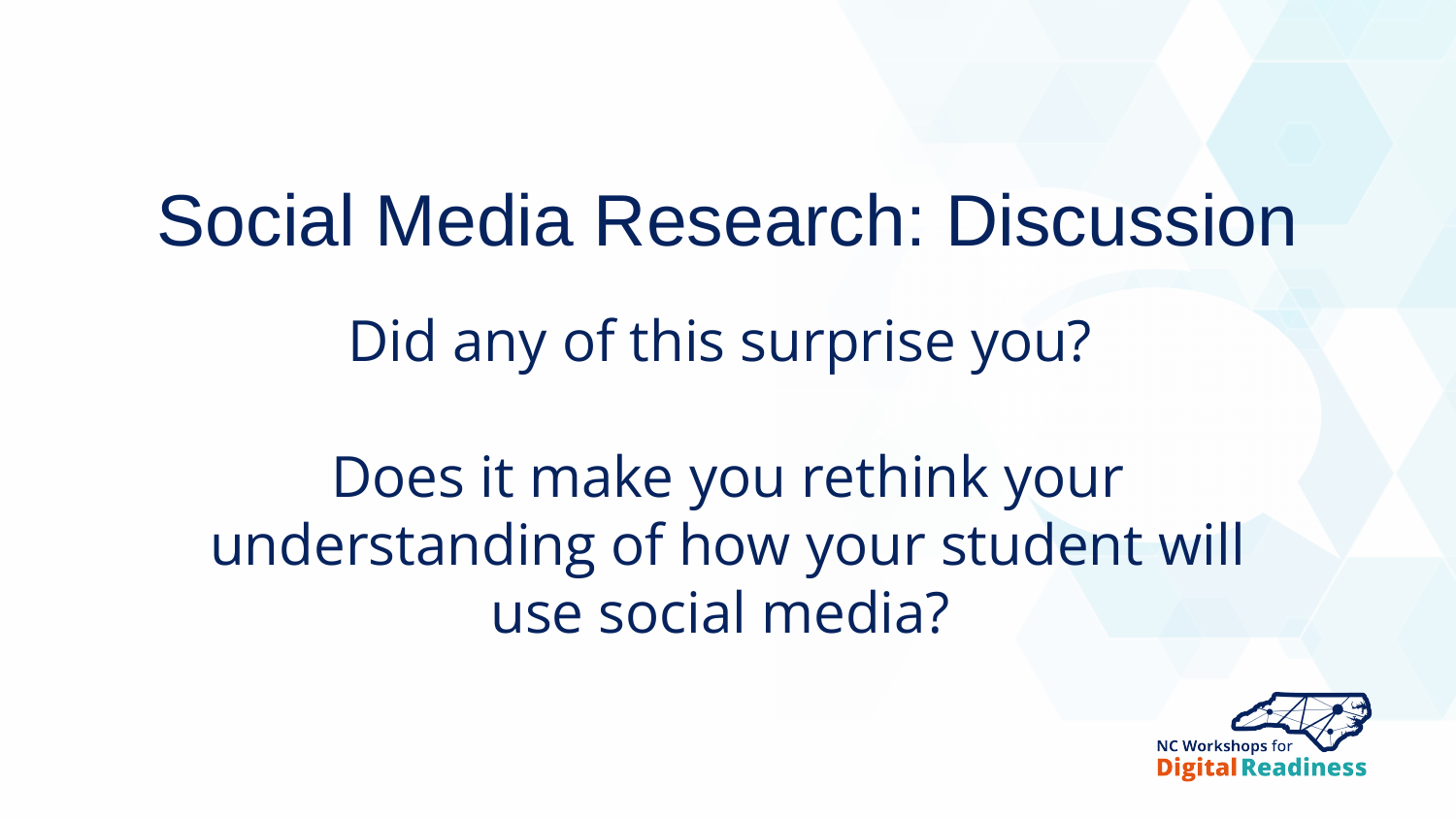

# Social Media Research: Discussion
Did any of this surprise you?

Does it make you rethink your understanding of how your student will use social media?